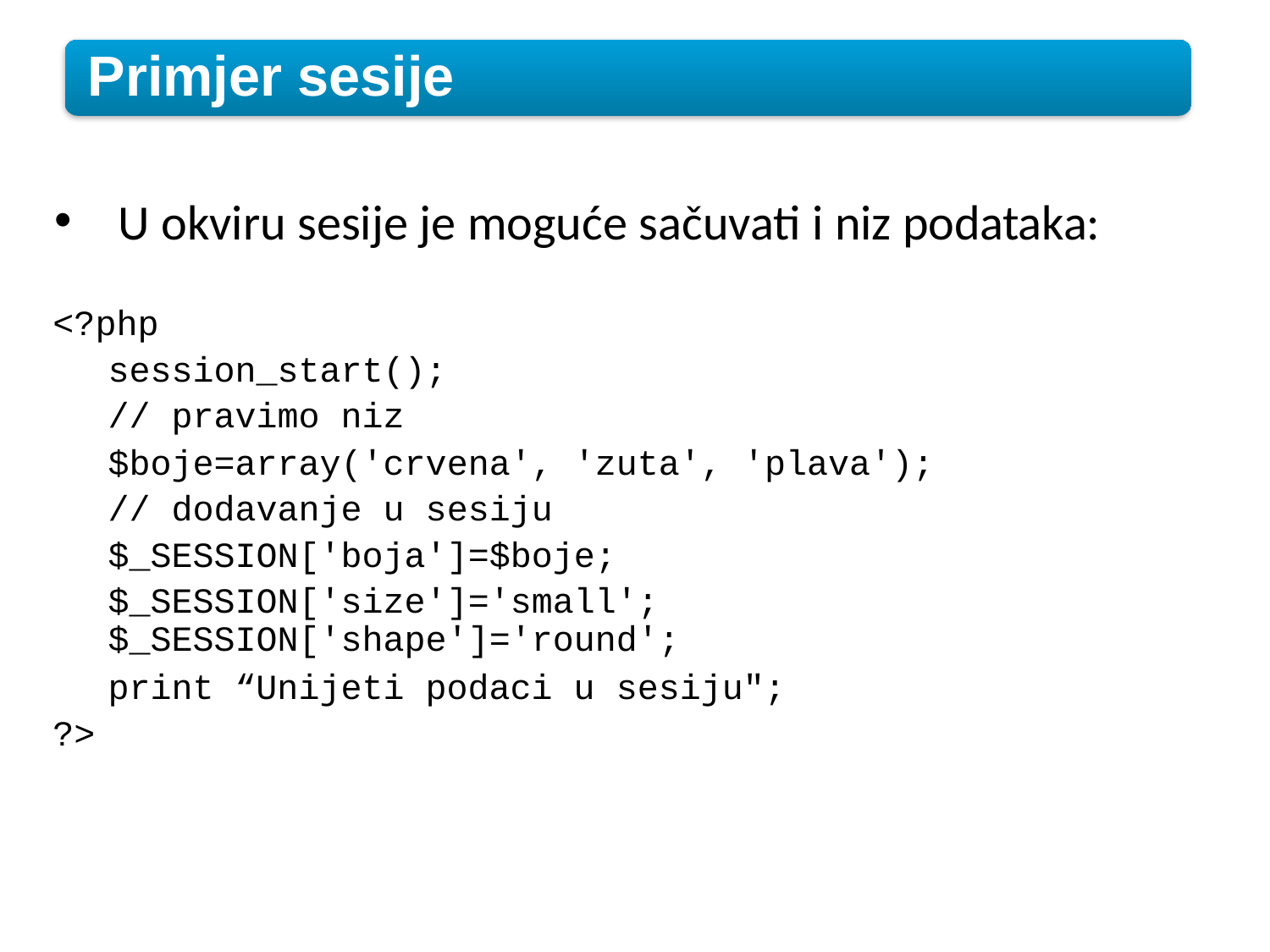

Primjer sesije
U okviru sesije je moguće sačuvati i niz podataka:
<?php
session_start();
// pravimo niz
$boje=array('crvena', 'zuta', 'plava');
// dodavanje u sesiju
$_SESSION['boja']=$boje;
$_SESSION['size']='small';
$_SESSION['shape']='round';
print “Unijeti podaci u sesiju";
?>